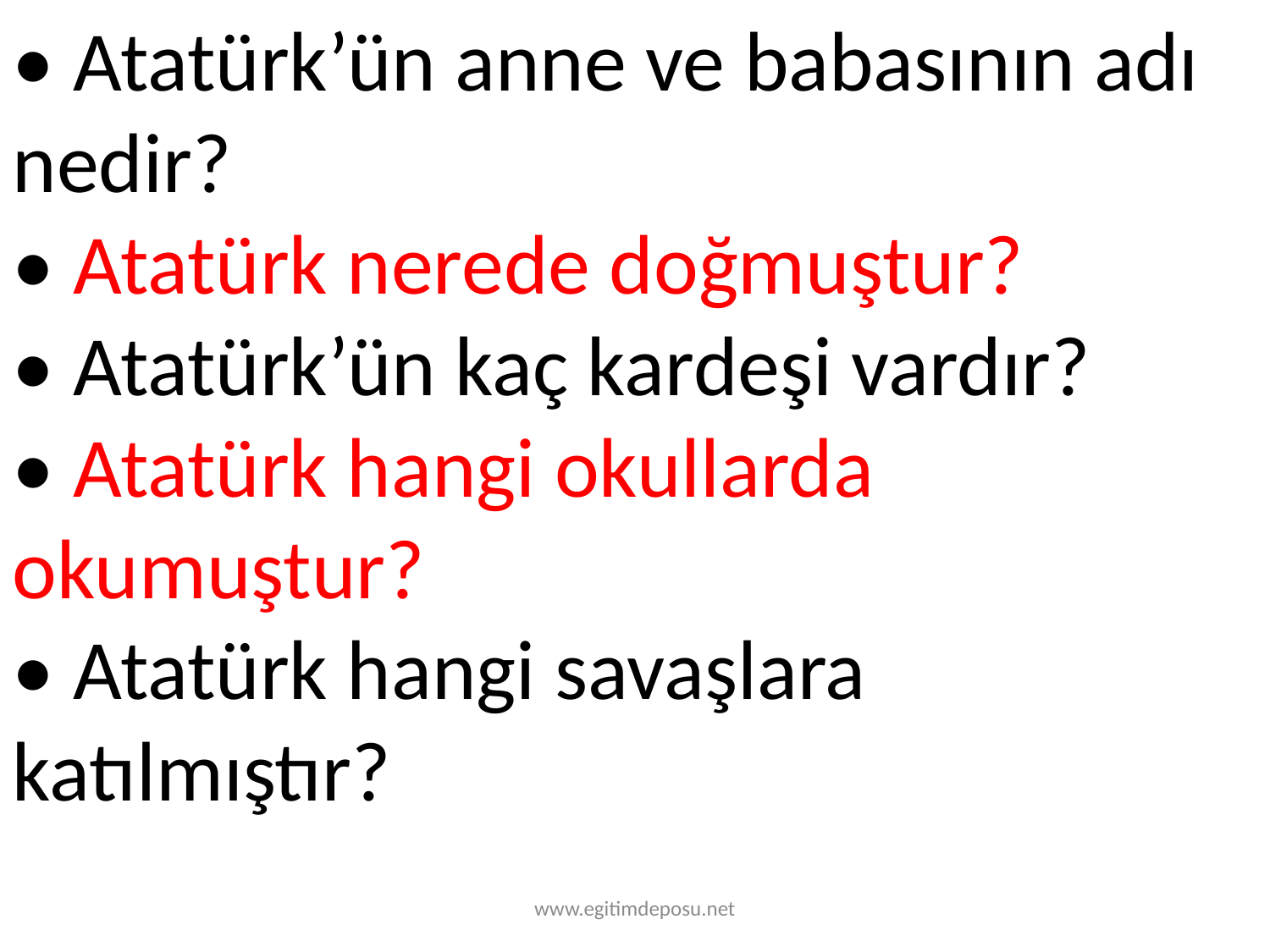

• Atatürk’ün anne ve babasının adı nedir?
• Atatürk nerede doğmuştur?
• Atatürk’ün kaç kardeşi vardır?
• Atatürk hangi okullarda okumuştur?
• Atatürk hangi savaşlara katılmıştır?
www.egitimdeposu.net